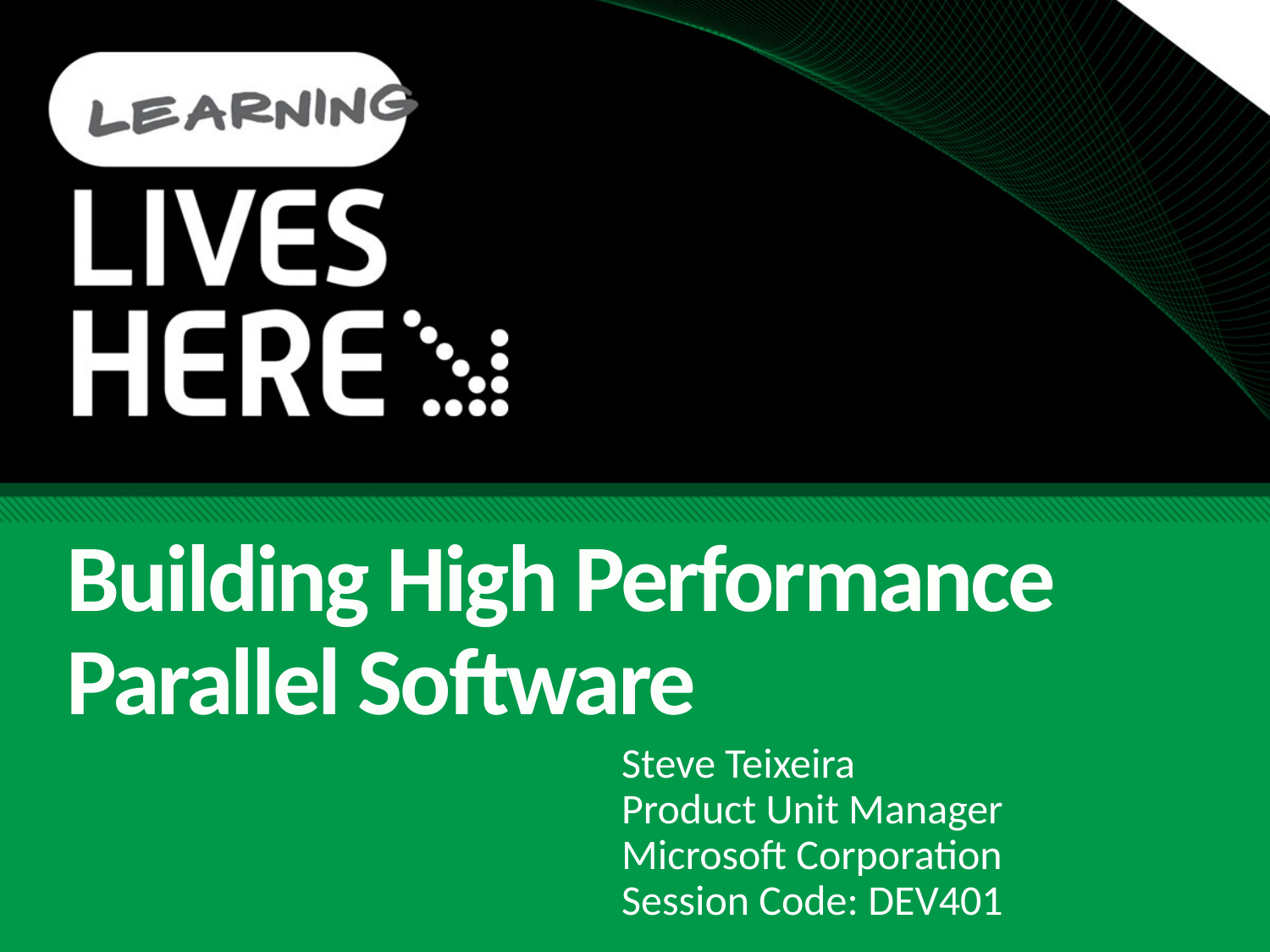

# Building High Performance Parallel Software
Steve Teixeira
Product Unit Manager
Microsoft Corporation
Session Code: DEV401